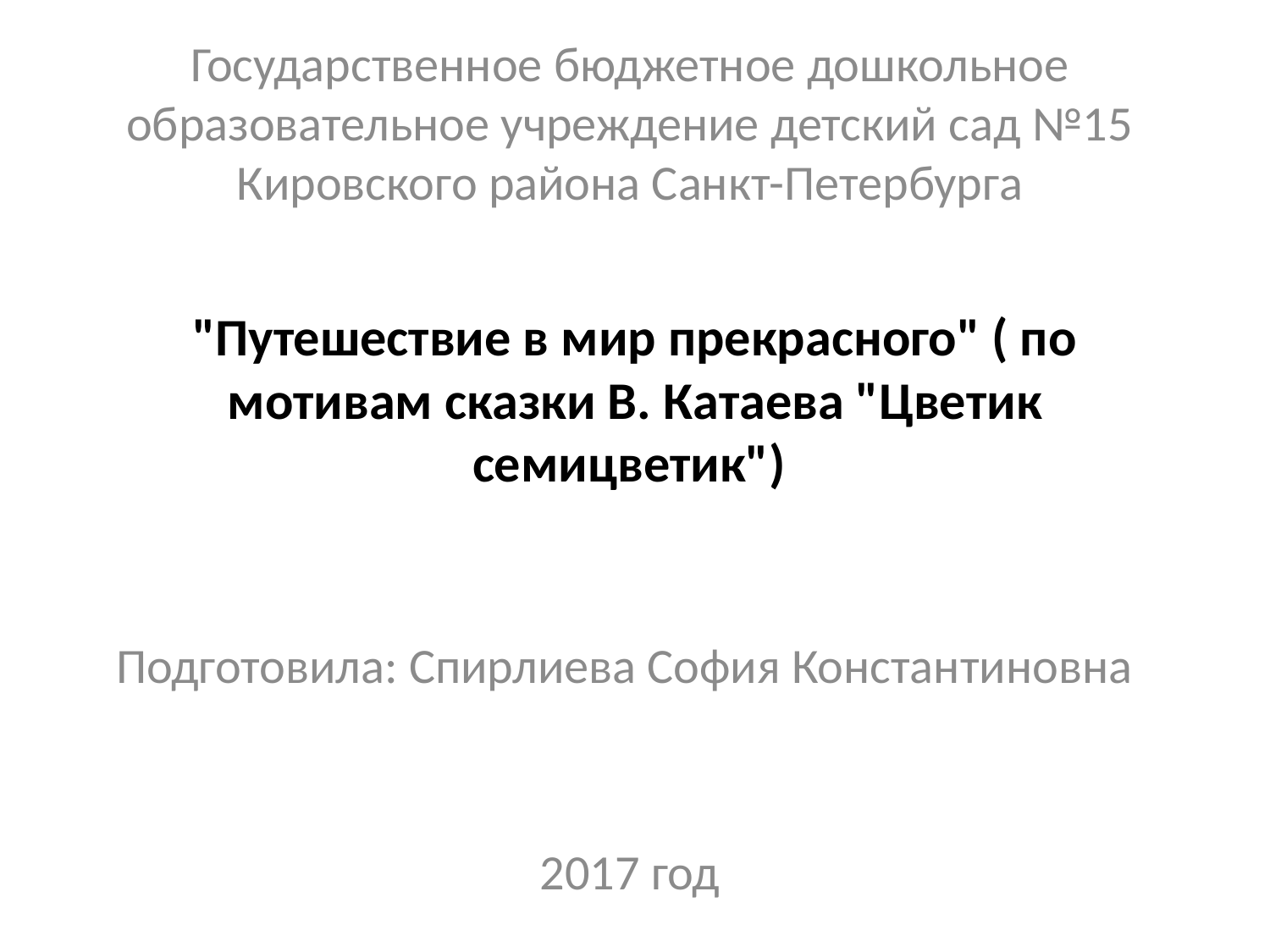

Государственное бюджетное дошкольное образовательное учреждение детский сад №15 Кировского района Санкт-Петербурга

Подготовила: Спирлиева София Константиновна

2017 год
# "Путешествие в мир прекрасного" ( по мотивам сказки В. Катаева "Цветик семицветик")